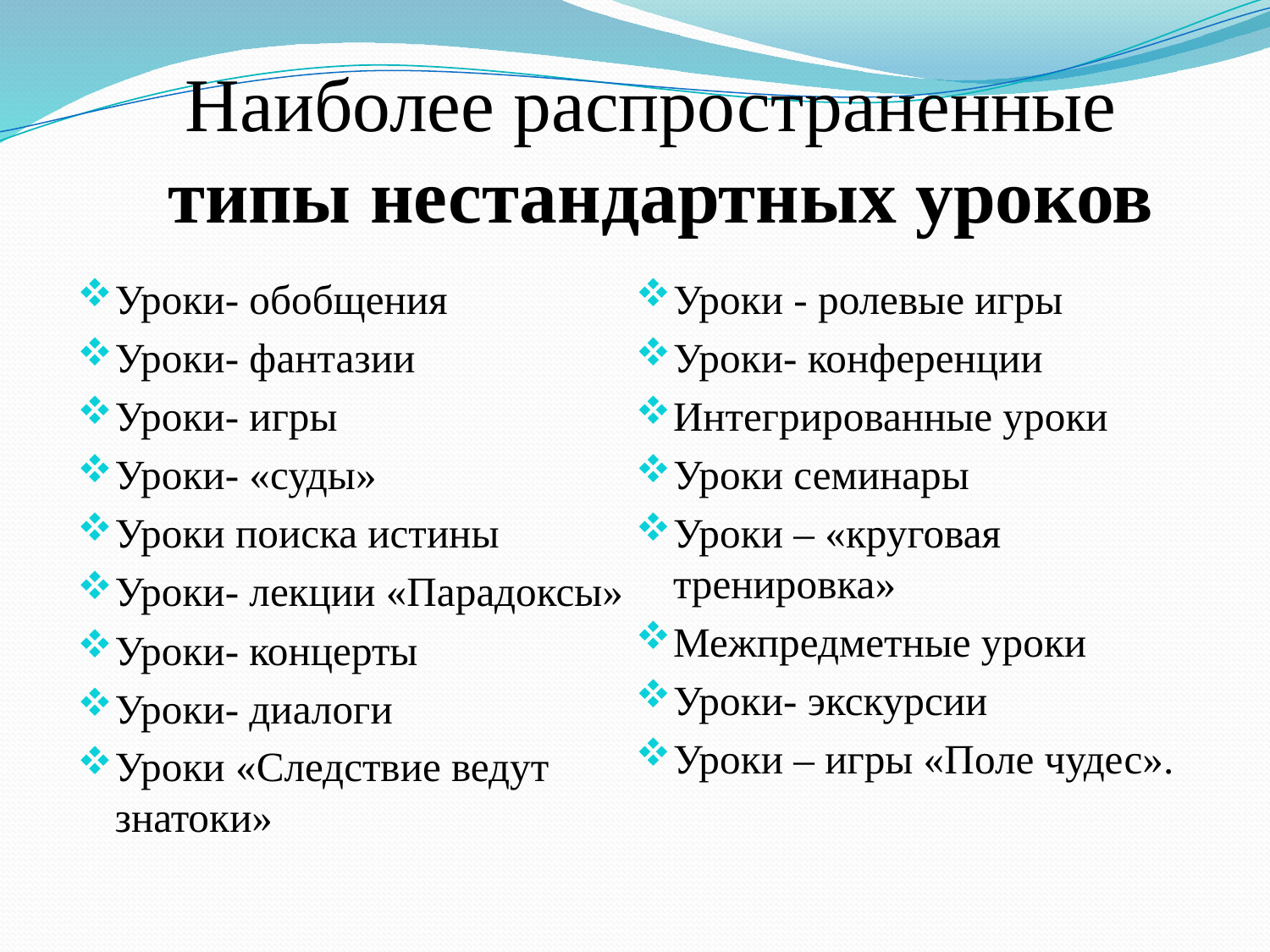

# Наиболее распространенные типы нестандартных уроков
Уроки- обобщения
Уроки- фантазии
Уроки- игры
Уроки- «суды»
Уроки поиска истины
Уроки- лекции «Парадоксы»
Уроки- концерты
Уроки- диалоги
Уроки «Следствие ведут знатоки»
Уроки - ролевые игры
Уроки- конференции
Интегрированные уроки
Уроки семинары
Уроки – «круговая тренировка»
Межпредметные уроки
Уроки- экскурсии
Уроки – игры «Поле чудес».